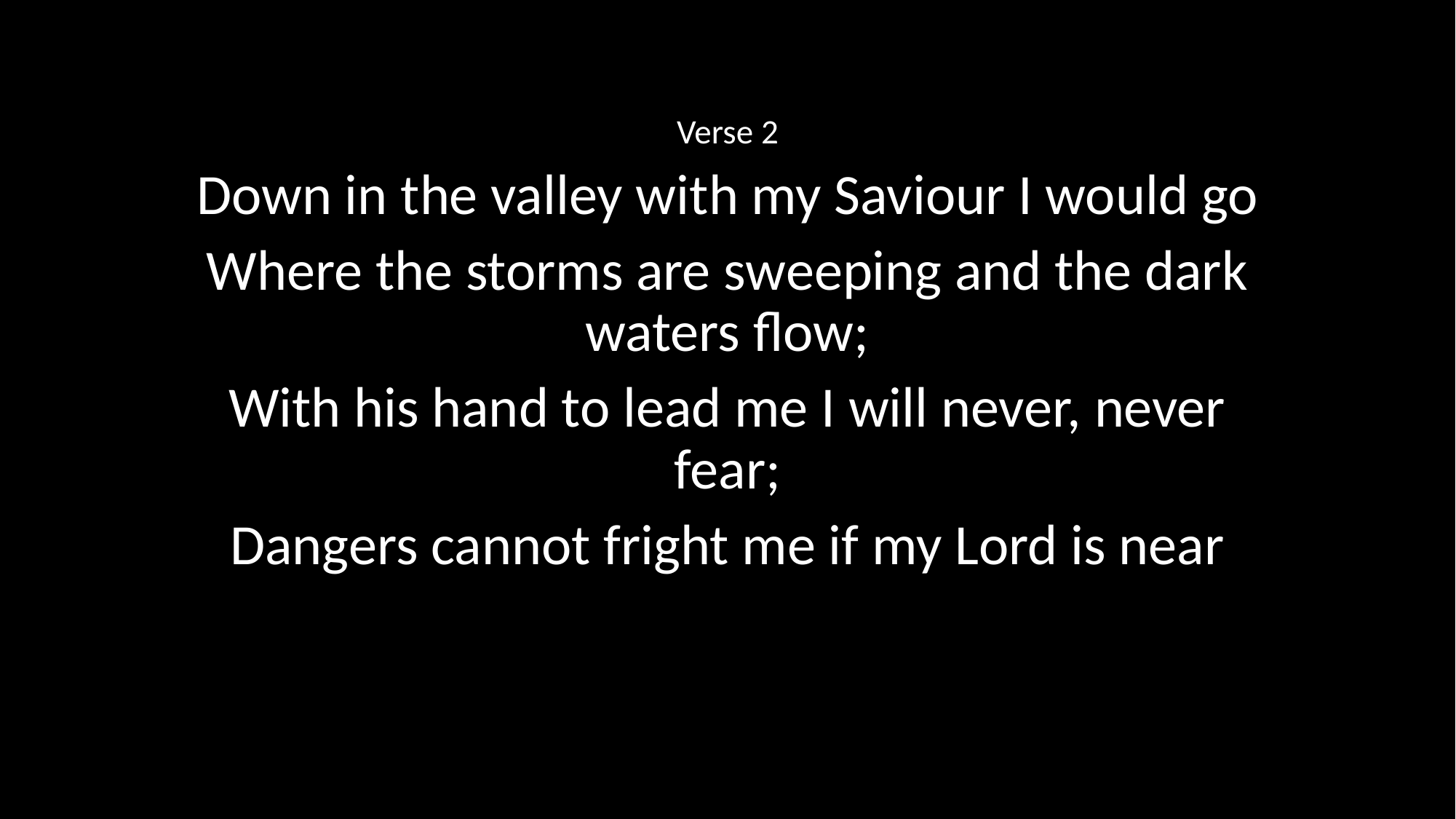

Verse 2
Down in the valley with my Saviour I would go
Where the storms are sweeping and the dark waters flow;
With his hand to lead me I will never, never fear;
Dangers cannot fright me if my Lord is near